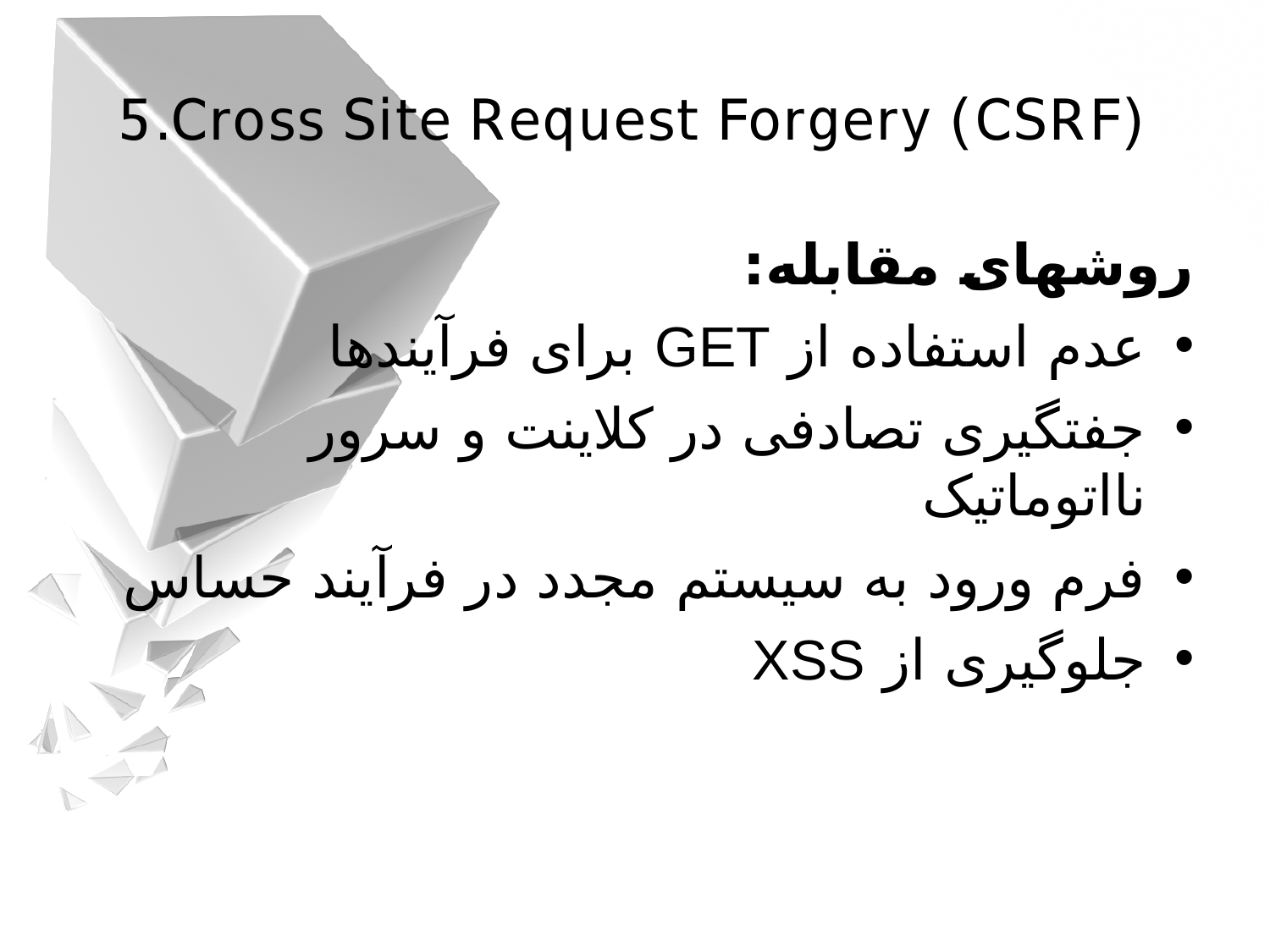

5.Cross Site Request Forgery (CSRF)
روشهای مقابله:
عدم استفاده از GET برای فرآیندها
جفتگیری تصادفی در کلاینت و سرور نااتوماتیک
فرم ورود به سیستم مجدد در فرآیند حساس
جلوگیری از XSS